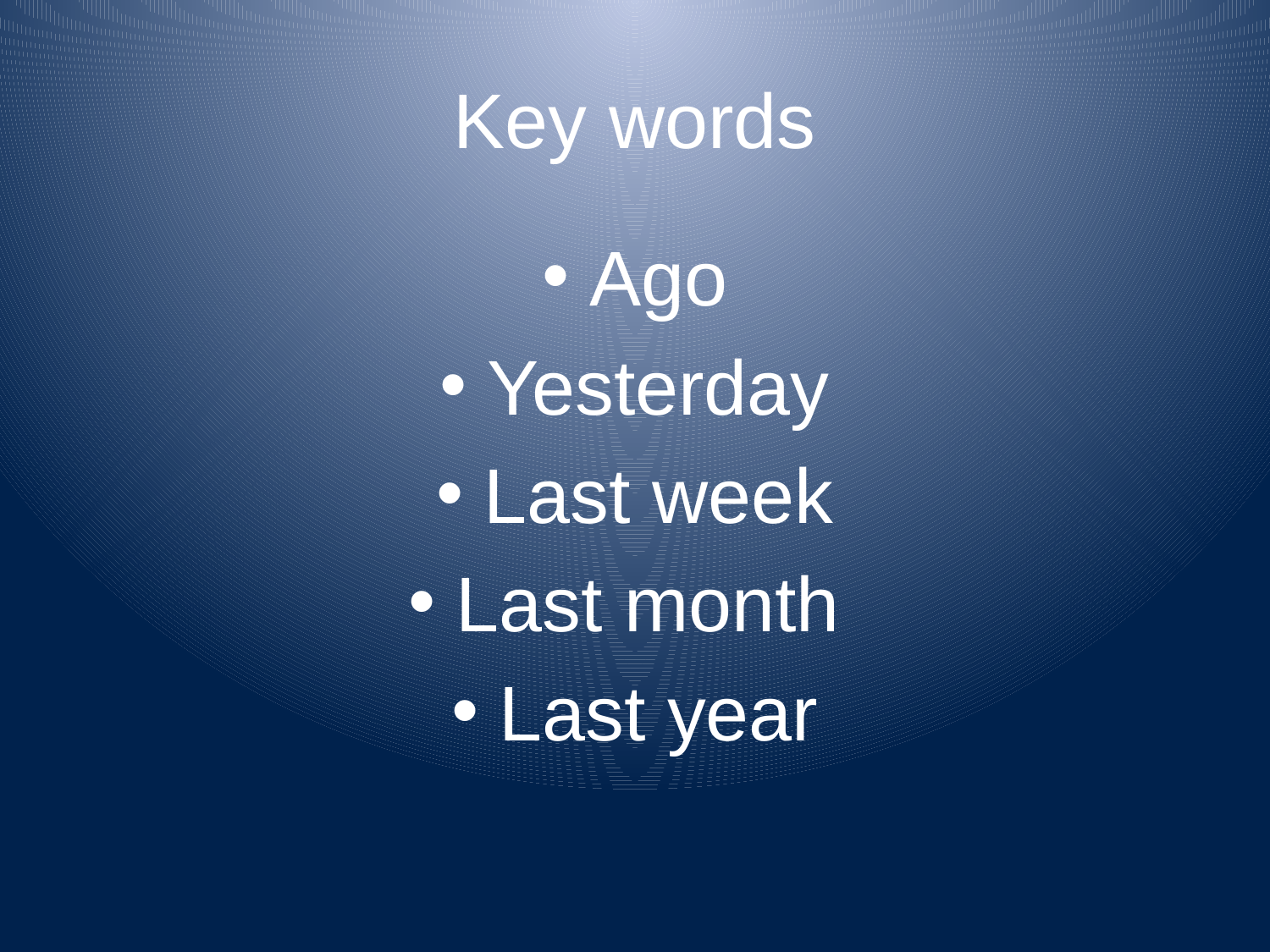

# Key words
Ago
Yesterday
Last week
Last month
Last year